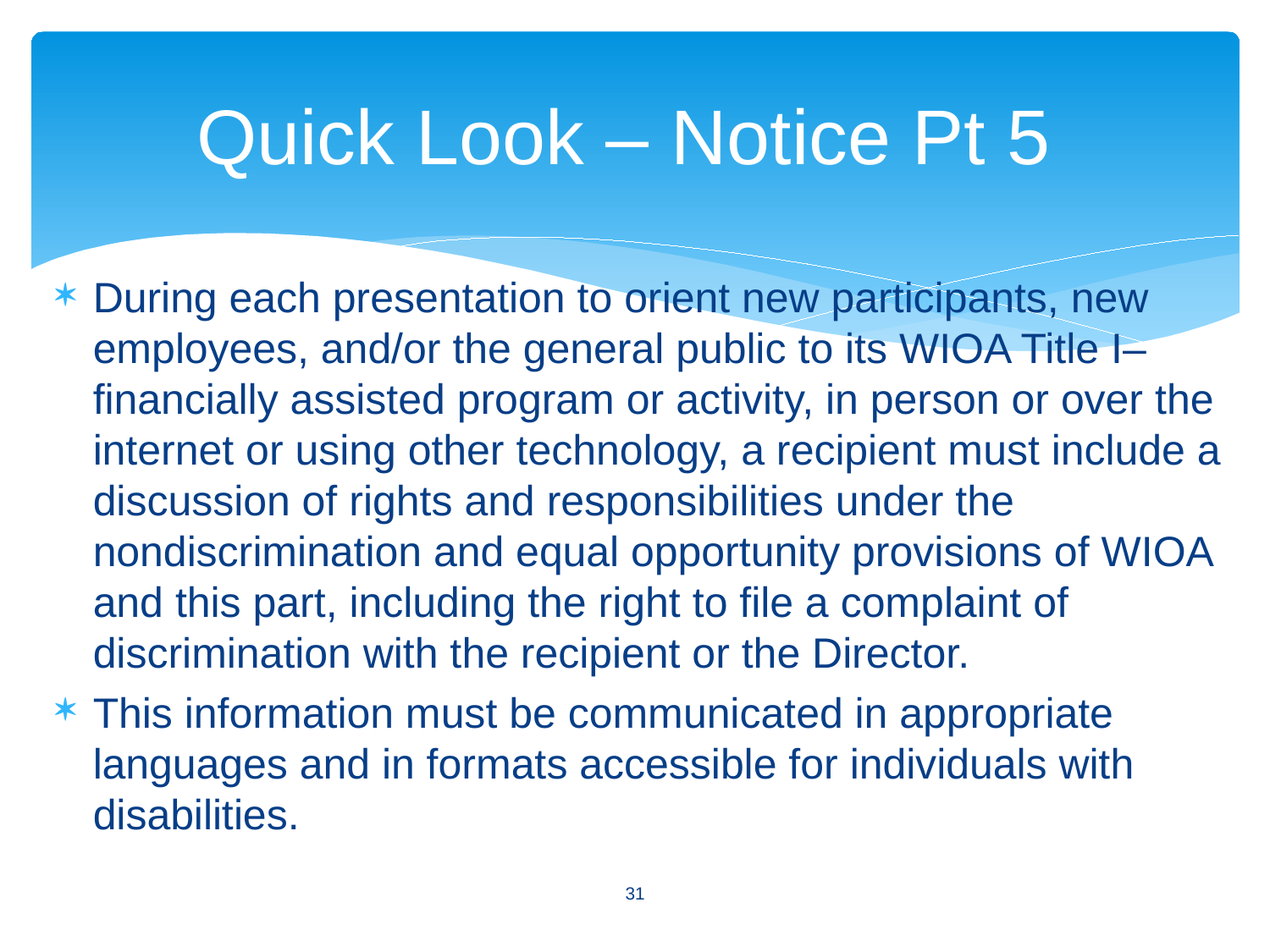

# Quick Look – Notice Pt 5
During each presentation to orient new participants, new employees, and/or the general public to its WIOA Title I–financially assisted program or activity, in person or over the internet or using other technology, a recipient must include a discussion of rights and responsibilities under the nondiscrimination and equal opportunity provisions of WIOA and this part, including the right to file a complaint of discrimination with the recipient or the Director.
This information must be communicated in appropriate languages and in formats accessible for individuals with disabilities.
31